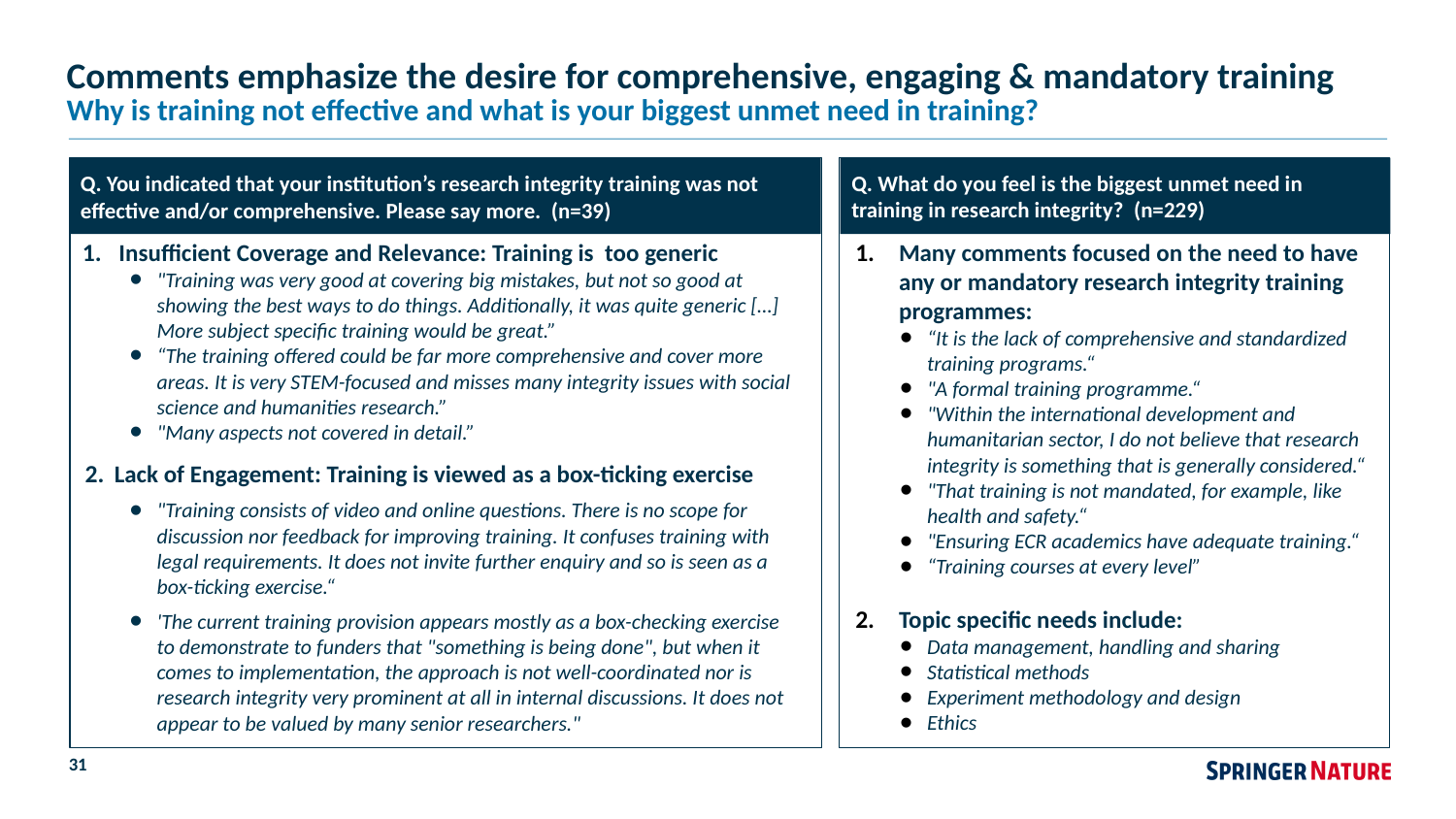

# Comments emphasize the desire for comprehensive, engaging & mandatory training
Why is training not effective and what is your biggest unmet need in training?

Q. What do you feel is the biggest unmet need in training in research integrity?  (n=229)
Q. You indicated that your institution’s research integrity training was not effective and/or comprehensive. Please say more.  (n=39)
Insufficient Coverage and Relevance: Training is  too generic
"Training was very good at covering big mistakes, but not so good at showing the best ways to do things. Additionally, it was quite generic […] More subject specific training would be great.”
“The training offered could be far more comprehensive and cover more areas. It is very STEM-focused and misses many integrity issues with social science and humanities research.”
"Many aspects not covered in detail.”

Lack of Engagement: Training is viewed as a box-ticking exercise
"Training consists of video and online questions. There is no scope for discussion nor feedback for improving training. It confuses training with legal requirements. It does not invite further enquiry and so is seen as a box-ticking exercise.“
'The current training provision appears mostly as a box-checking exercise to demonstrate to funders that "something is being done", but when it comes to implementation, the approach is not well-coordinated nor is research integrity very prominent at all in internal discussions. It does not appear to be valued by many senior researchers."
Many comments focused on the need to have any or mandatory research integrity training programmes:
“It is the lack of comprehensive and standardized training programs.“
"A formal training programme.“
"Within the international development and humanitarian sector, I do not believe that research integrity is something that is generally considered.“
"That training is not mandated, for example, like health and safety.“
"Ensuring ECR academics have adequate training.“
“Training courses at every level”

Topic specific needs include:
Data management, handling and sharing
Statistical methods
Experiment methodology and design
Ethics